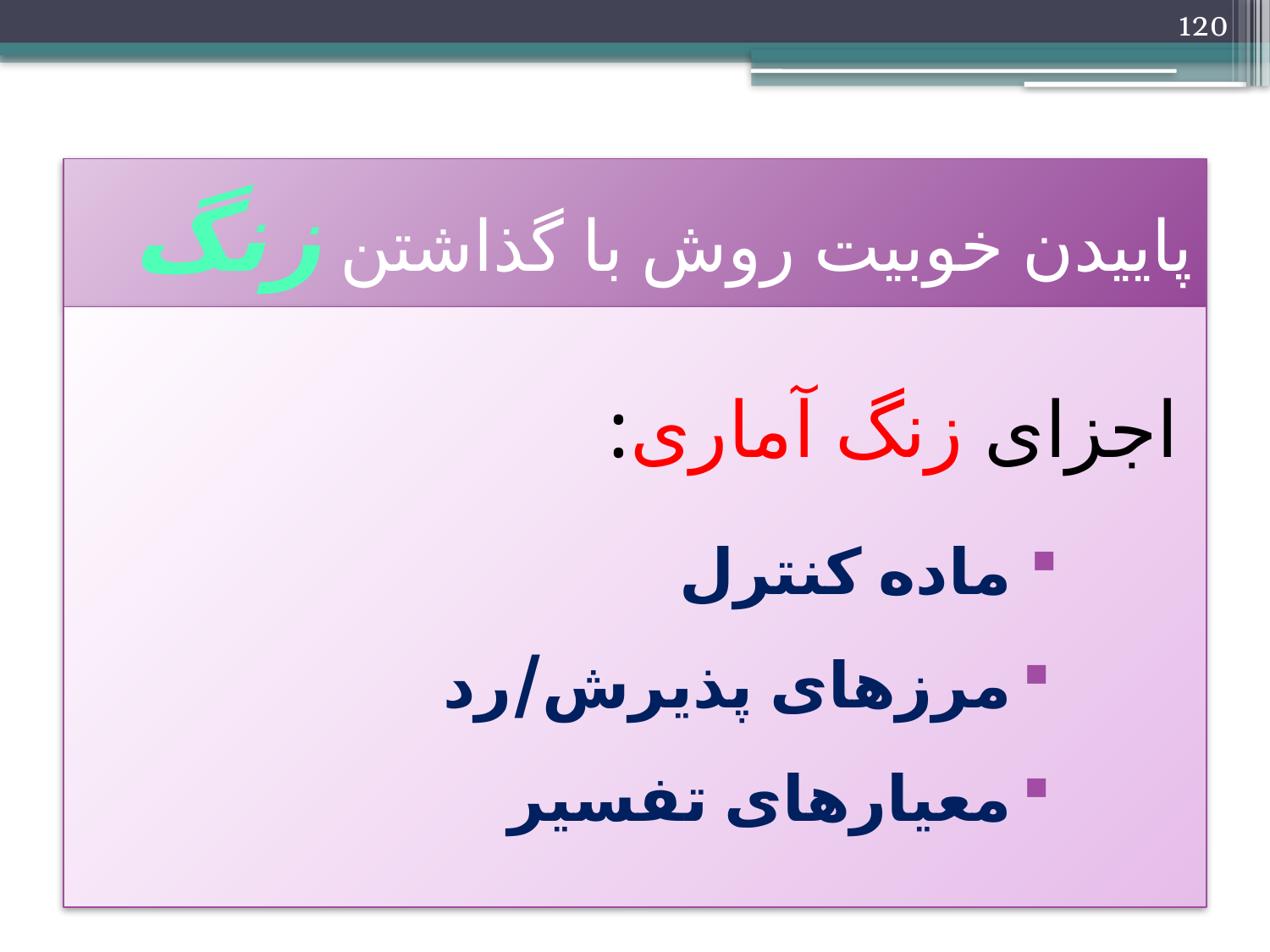

120
# پاییدن خوبیت روش با گذاشتن زنگ
اجزای زنگ آماری:
ماده کنترل
مرزهای پذیرش/رد
معیارهای تفسیر